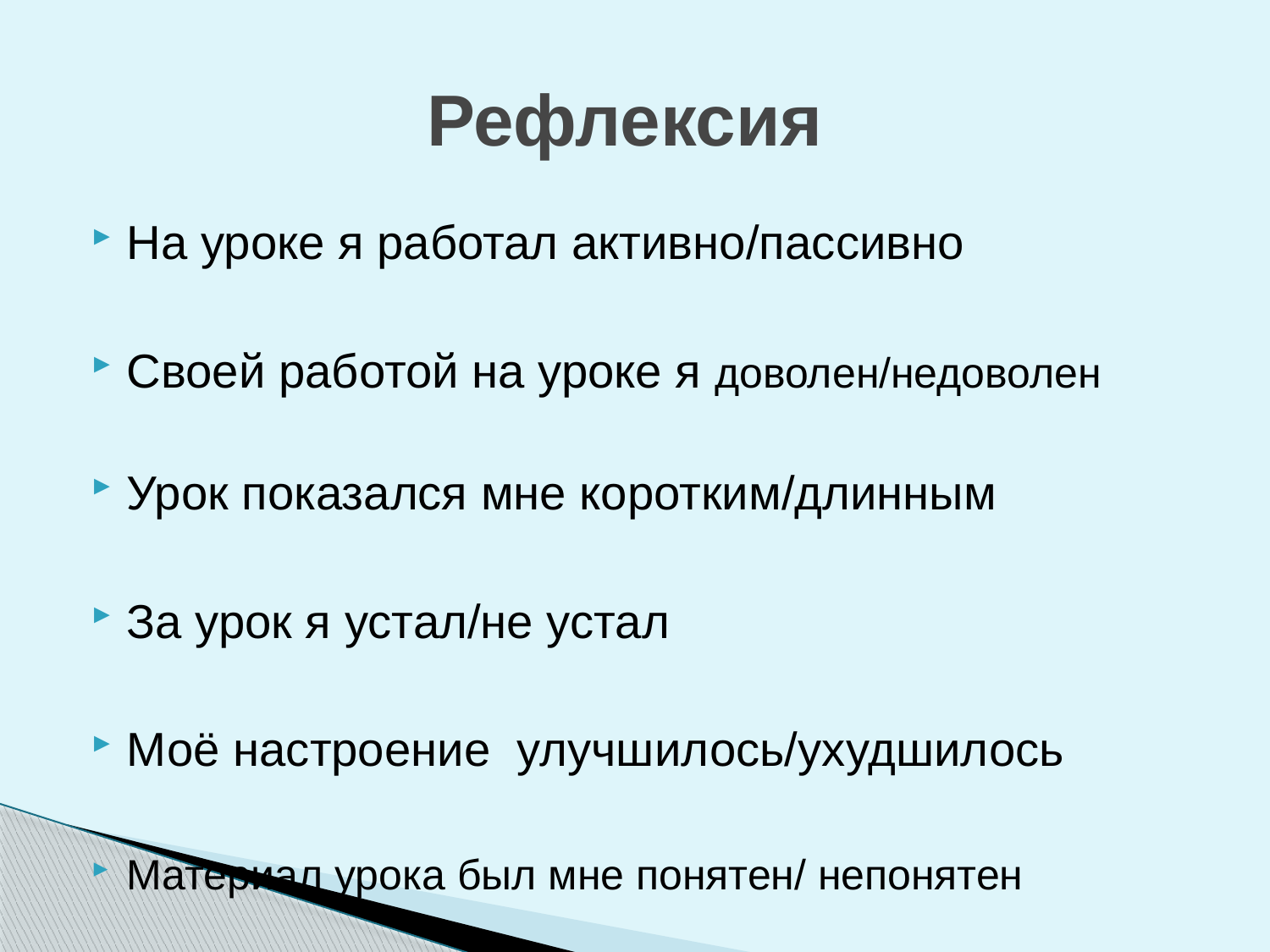

# Рефлексия
На уроке я работал активно/пассивно

Своей работой на уроке я доволен/недоволен

Урок показался мне коротким/длинным

За урок я устал/не устал

Моё настроение  улучшилось/ухудшилось

Материал урока был мне понятен/ непонятен